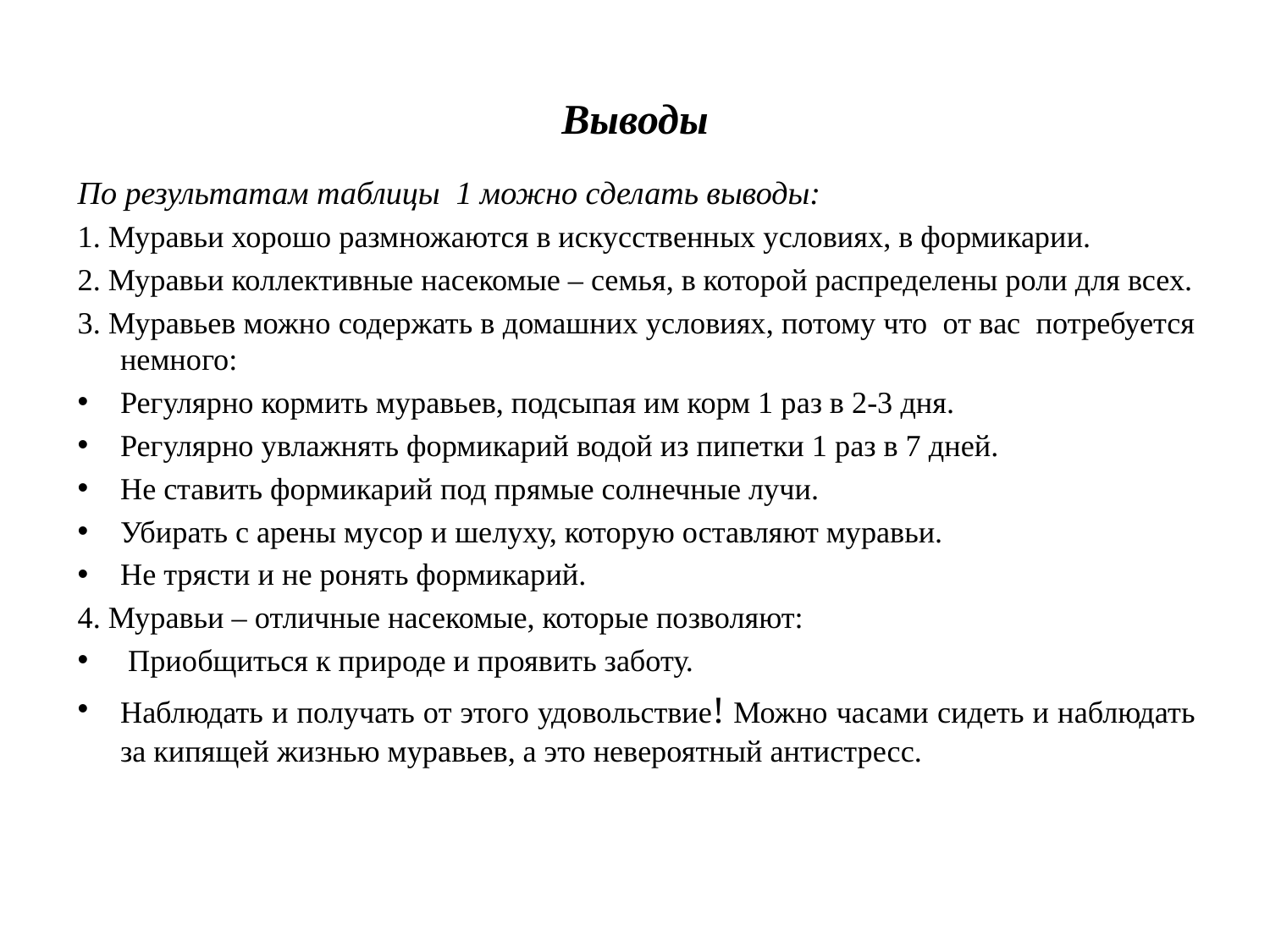

# Выводы
По результатам таблицы  1 можно сделать выводы:
1. Муравьи хорошо размножаются в искусственных условиях, в формикарии.
2. Муравьи коллективные насекомые – семья, в которой распределены роли для всех.
3. Муравьев можно содержать в домашних условиях, потому что  от вас  потребуется немного:
Регулярно кормить муравьев, подсыпая им корм 1 раз в 2-3 дня.
Регулярно увлажнять формикарий водой из пипетки 1 раз в 7 дней.
Не ставить формикарий под прямые солнечные лучи.
Убирать с арены мусор и шелуху, которую оставляют муравьи.
Не трясти и не ронять формикарий.
4. Муравьи – отличные насекомые, которые позволяют:
 Приобщиться к природе и проявить заботу.
Наблюдать и получать от этого удовольствие! Можно часами сидеть и наблюдать за кипящей жизнью муравьев, а это невероятный антистресс.